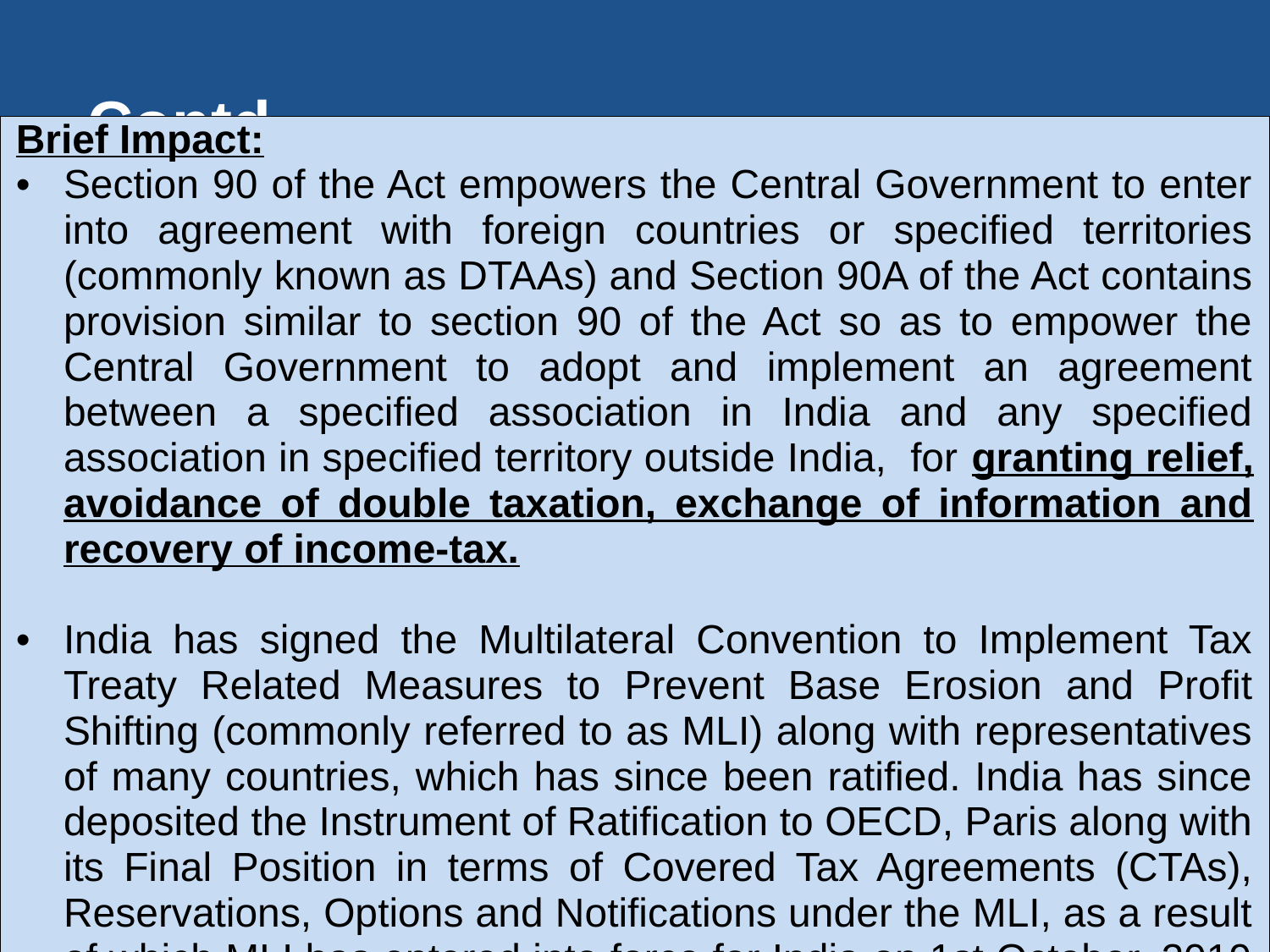

# Contd….
| Brief Impact: Section 90 of the Act empowers the Central Government to enter into agreement with foreign countries or specified territories (commonly known as DTAAs) and Section 90A of the Act contains provision similar to section 90 of the Act so as to empower the Central Government to adopt and implement an agreement between a specified association in India and any specified association in specified territory outside India, for granting relief, avoidance of double taxation, exchange of information and recovery of income-tax. India has signed the Multilateral Convention to Implement Tax Treaty Related Measures to Prevent Base Erosion and Profit Shifting (commonly referred to as MLI) along with representatives of many countries, which has since been ratified. India has since deposited the Instrument of Ratification to OECD, Paris along with its Final Position in terms of Covered Tax Agreements (CTAs), Reservations, Options and Notifications under the MLI, as a result of which MLI has entered into force for India on 1st October, 2019 and its provisions will be applicable on India’s DTAAs from FY 2020-21 onwards. |
| --- |
163